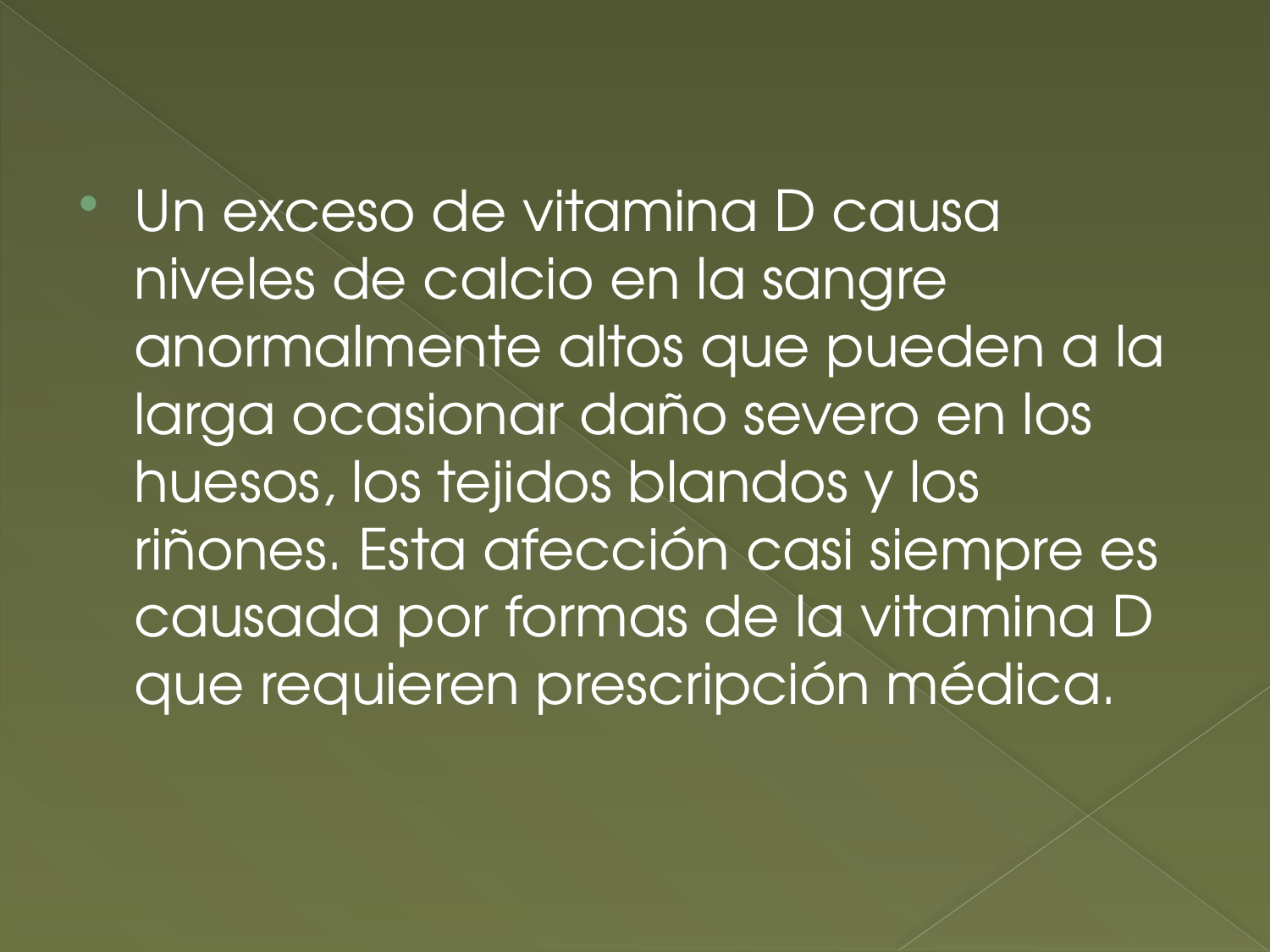

Un exceso de vitamina D causa niveles de calcio en la sangre anormalmente altos que pueden a la larga ocasionar daño severo en los huesos, los tejidos blandos y los riñones. Esta afección casi siempre es causada por formas de la vitamina D que requieren prescripción médica.